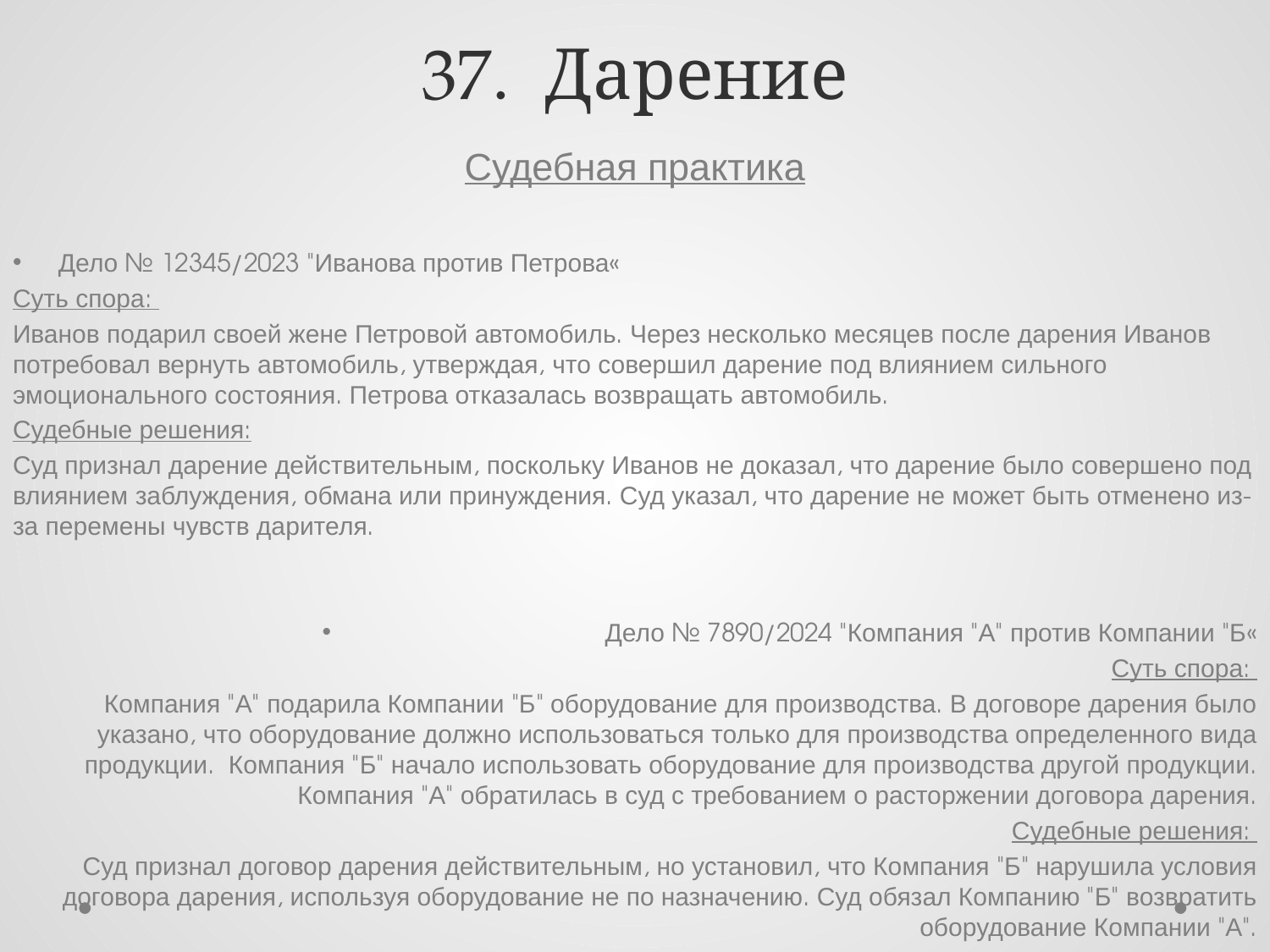

# 37.  Дарение
Судебная практика

Дело № 12345/2023 "Иванова против Петрова«
Суть спора:
Иванов подарил своей жене Петровой автомобиль. Через несколько месяцев после дарения Иванов потребовал вернуть автомобиль, утверждая, что совершил дарение под влиянием сильного эмоционального состояния. Петрова отказалась возвращать автомобиль.
Судебные решения:
Суд признал дарение действительным, поскольку Иванов не доказал, что дарение было совершено под влиянием заблуждения, обмана или принуждения. Суд указал, что дарение не может быть отменено из-за перемены чувств дарителя.

Дело № 7890/2024 "Компания "А" против Компании "Б«
Суть спора:
Компания "А" подарила Компании "Б" оборудование для производства. В договоре дарения было указано, что оборудование должно использоваться только для производства определенного вида продукции.  Компания "Б" начало использовать оборудование для производства другой продукции. Компания "А" обратилась в суд с требованием о расторжении договора дарения.
Судебные решения:
Суд признал договор дарения действительным, но установил, что Компания "Б" нарушила условия договора дарения, используя оборудование не по назначению. Суд обязал Компанию "Б" возвратить оборудование Компании "А".